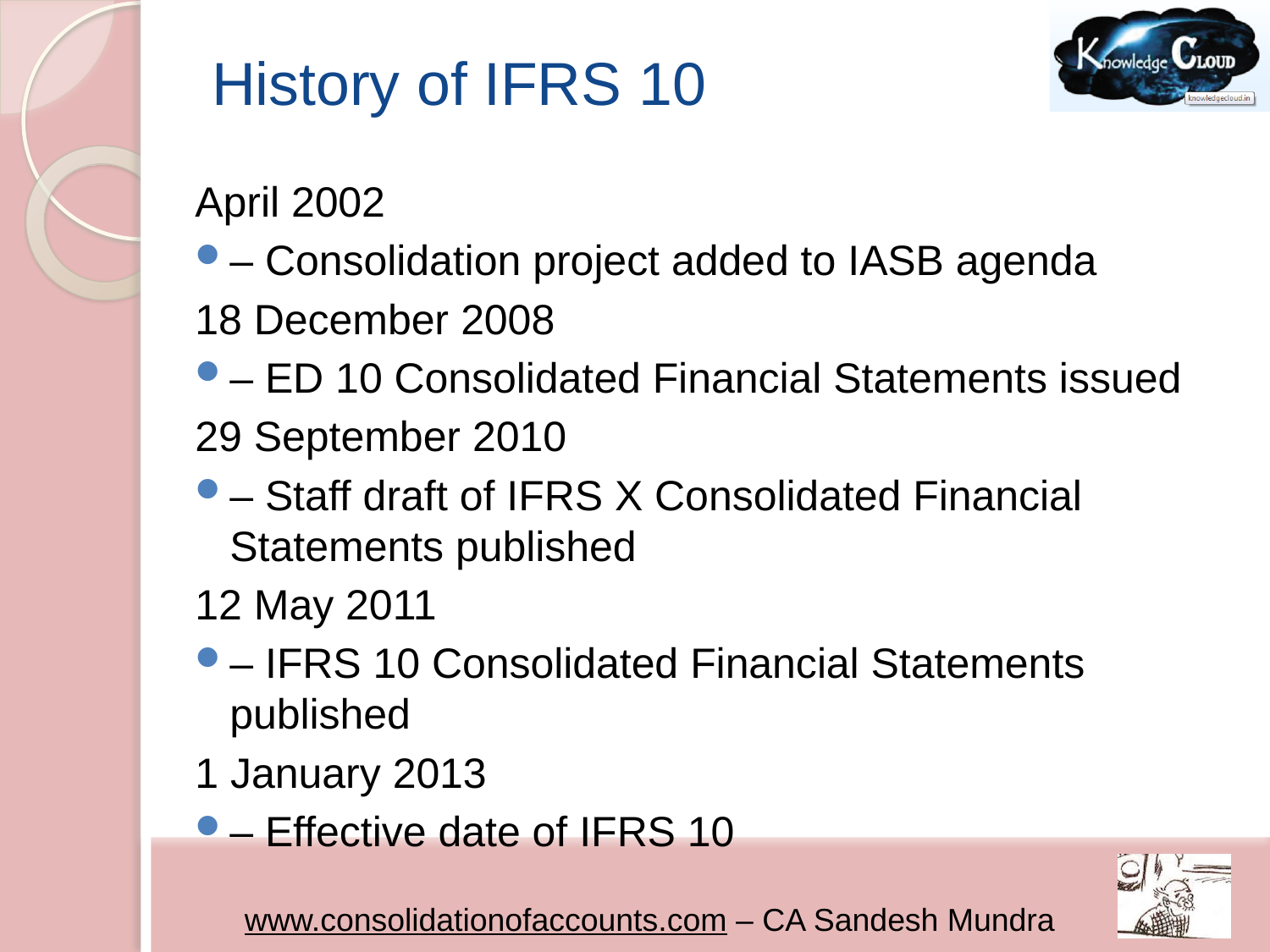

# History of IFRS 10
April 2002
– Consolidation project added to IASB agenda
18 December 2008
– ED 10 Consolidated Financial Statements issued
29 September 2010
– Staff draft of IFRS X Consolidated Financial Statements published
12 May 2011
– IFRS 10 Consolidated Financial Statements published
1 January 2013
– Effective date of IFRS 10
8